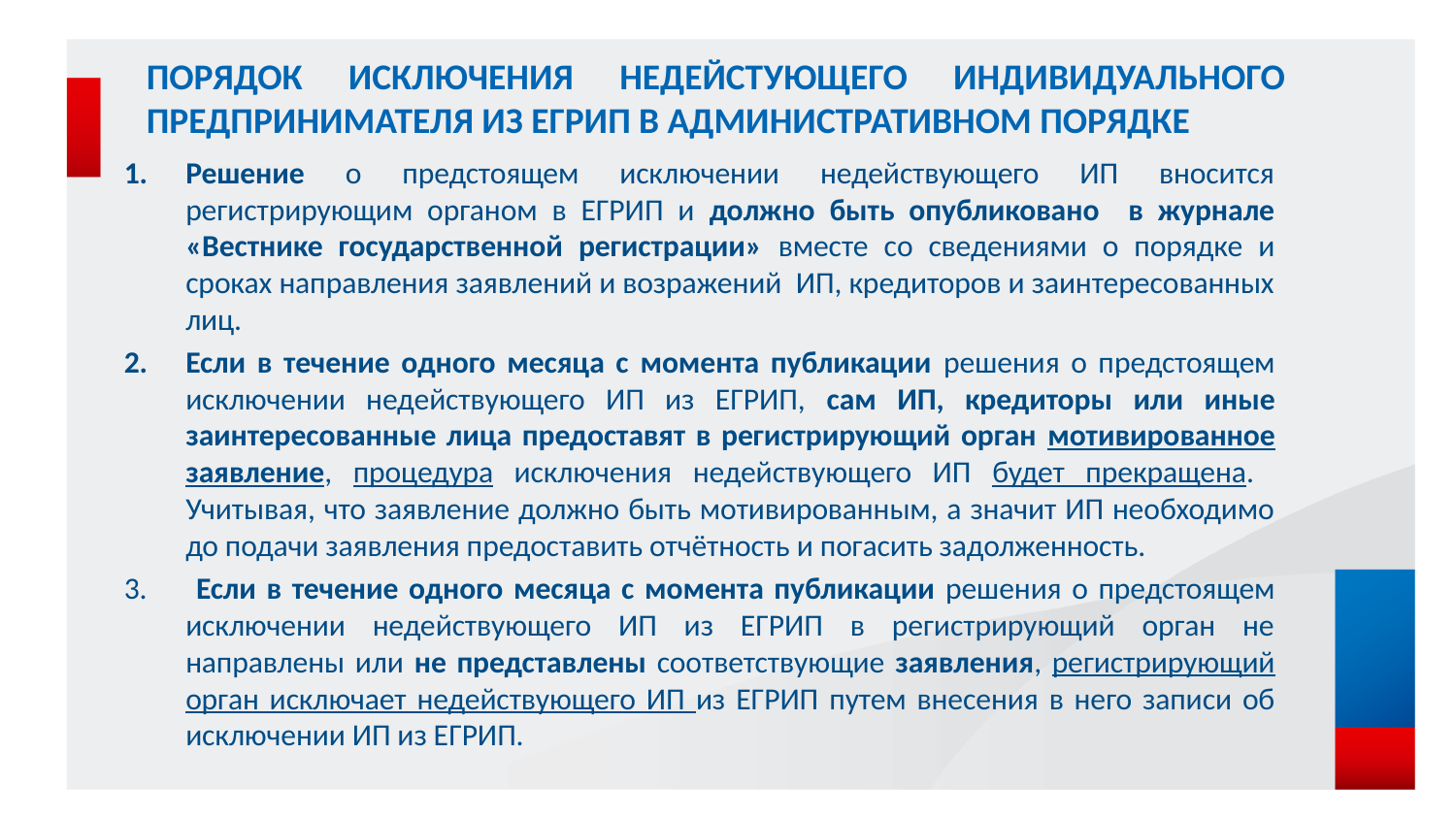

# ПОРЯДОК ИСКЛЮЧЕНИЯ НЕДЕЙСТУЮЩЕГО ИНДИВИДУАЛЬНОГО ПРЕДПРИНИМАТЕЛЯ ИЗ ЕГРИП В АДМИНИСТРАТИВНОМ ПОРЯДКЕ
Решение о предстоящем исключении недействующего ИП вносится регистрирующим органом в ЕГРИП и должно быть опубликовано  в журнале «Вестнике государственной регистрации» вместе со сведениями о порядке и сроках направления заявлений и возражений  ИП, кредиторов и заинтересованных лиц.
Если в течение одного месяца с момента публикации решения о предстоящем исключении недействующего ИП из ЕГРИП, сам ИП, кредиторы или иные заинтересованные лица предоставят в регистрирующий орган мотивированное заявление, процедура исключения недействующего ИП будет прекращена.  Учитывая, что заявление должно быть мотивированным, а значит ИП необходимо до подачи заявления предоставить отчётность и погасить задолженность.
 Если в течение одного месяца с момента публикации решения о предстоящем исключении недействующего ИП из ЕГРИП в регистрирующий орган не направлены или не представлены соответствующие заявления, регистрирующий орган исключает недействующего ИП из ЕГРИП путем внесения в него записи об исключении ИП из ЕГРИП.